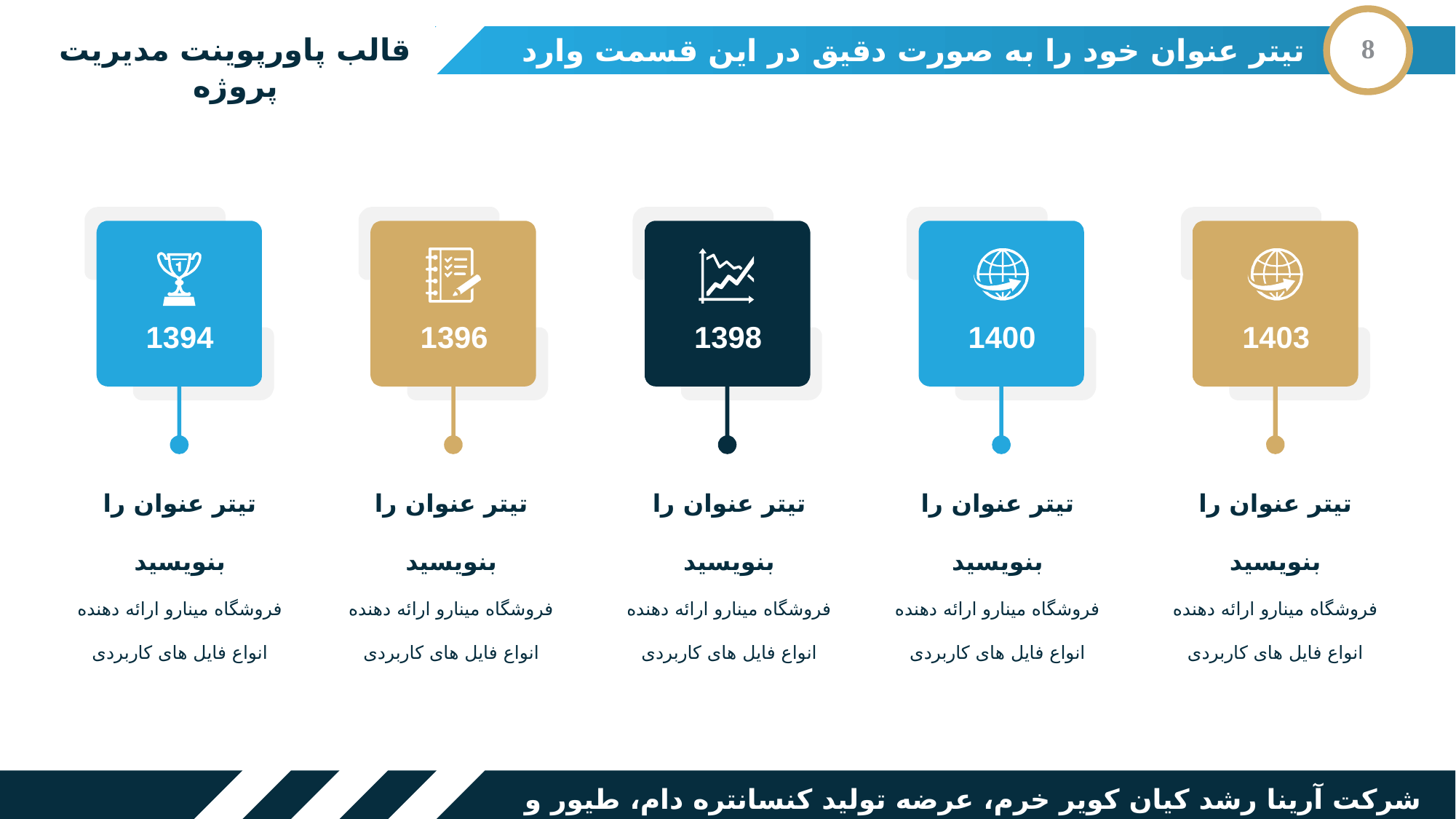

قالب پاورپوینت مدیریت پروژه
تیتر عنوان خود را به صورت دقیق در این قسمت وارد نمایید
8

1394

تیتر عنوان را بنویسید
فروشگاه مینارو ارائه دهنده انواع فایل های کاربردی

1396

تیتر عنوان را بنویسید
فروشگاه مینارو ارائه دهنده انواع فایل های کاربردی

1398

تیتر عنوان را بنویسید
فروشگاه مینارو ارائه دهنده انواع فایل های کاربردی

1400

تیتر عنوان را بنویسید
فروشگاه مینارو ارائه دهنده انواع فایل های کاربردی

1403

تیتر عنوان را بنویسید
فروشگاه مینارو ارائه دهنده انواع فایل های کاربردی
شرکت آرینا رشد کیان کویر خرم، عرضه تولید کنسانتره دام، طیور و آبزیان